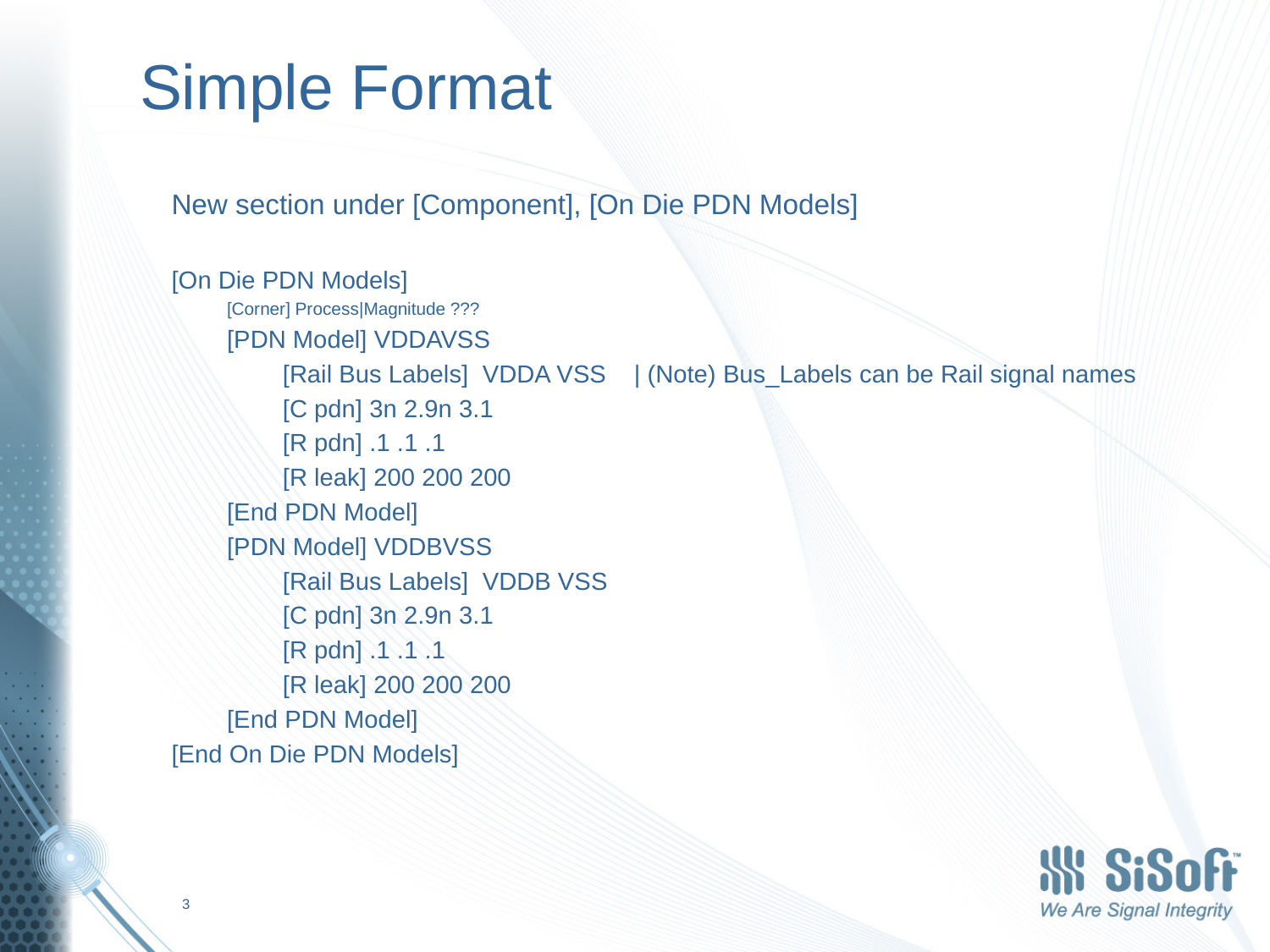

# Simple Format
New section under [Component], [On Die PDN Models]

[On Die PDN Models]
[Corner] Process|Magnitude ???
[PDN Model] VDDAVSS
[Rail Bus Labels]  VDDA VSS    | (Note) Bus_Labels can be Rail signal names
[C pdn] 3n 2.9n 3.1
[R pdn] .1 .1 .1
[R leak] 200 200 200
[End PDN Model]
[PDN Model] VDDBVSS
[Rail Bus Labels]  VDDB VSS
[C pdn] 3n 2.9n 3.1
[R pdn] .1 .1 .1
[R leak] 200 200 200
[End PDN Model]
[End On Die PDN Models]

3